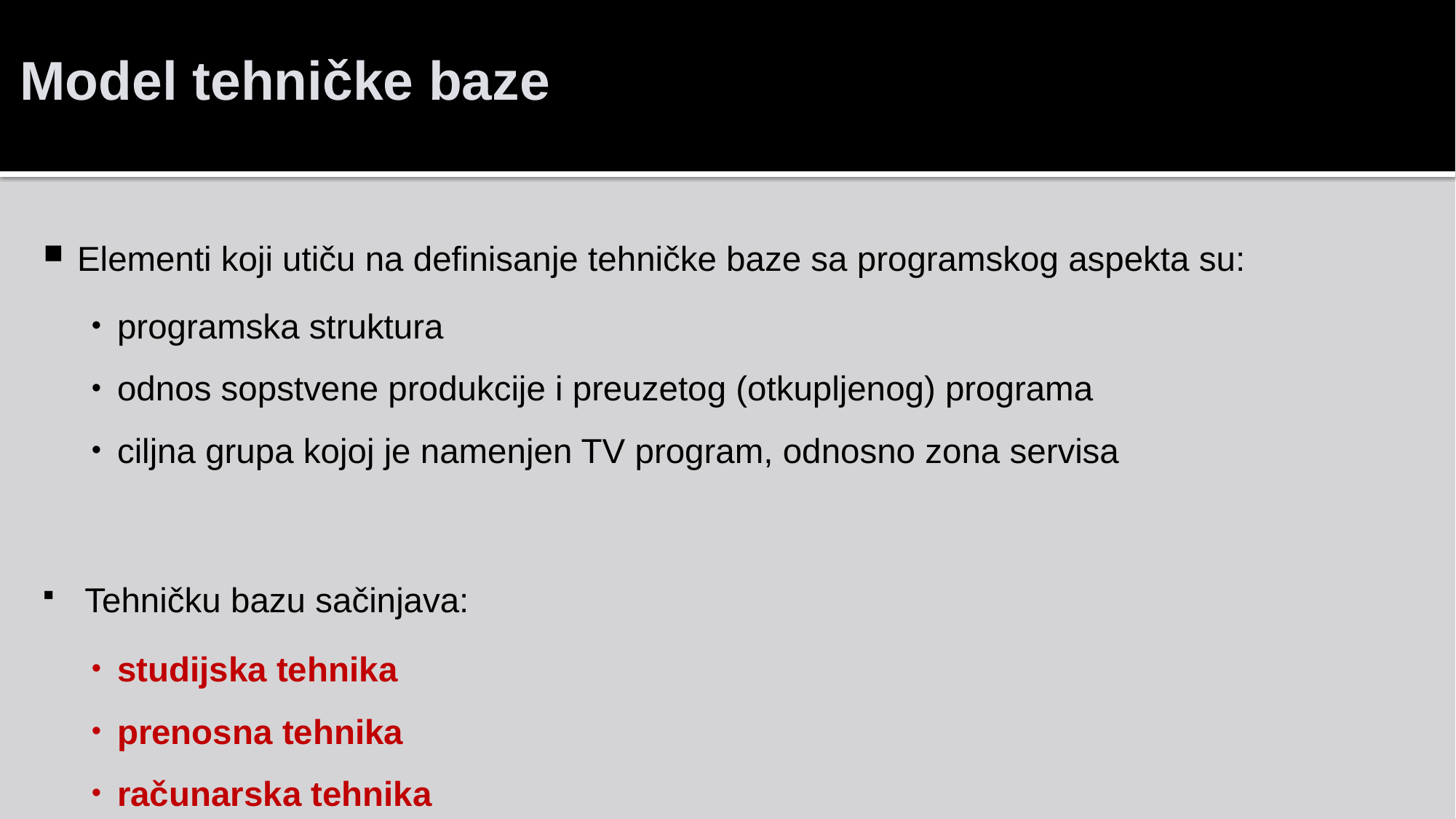

Model tehničke baze

Elementi koji utiču na definisanje tehničke baze sa programskog aspekta su:

programska struktura
odnos sopstvene produkcije i preuzetog (otkupljenog) programa
ciljna grupa kojoj je namenjen TV program, odnosno zona servisa

Tehničku bazu sačinjava:

studijska tehnika
prenosna tehnika
računarska tehnika